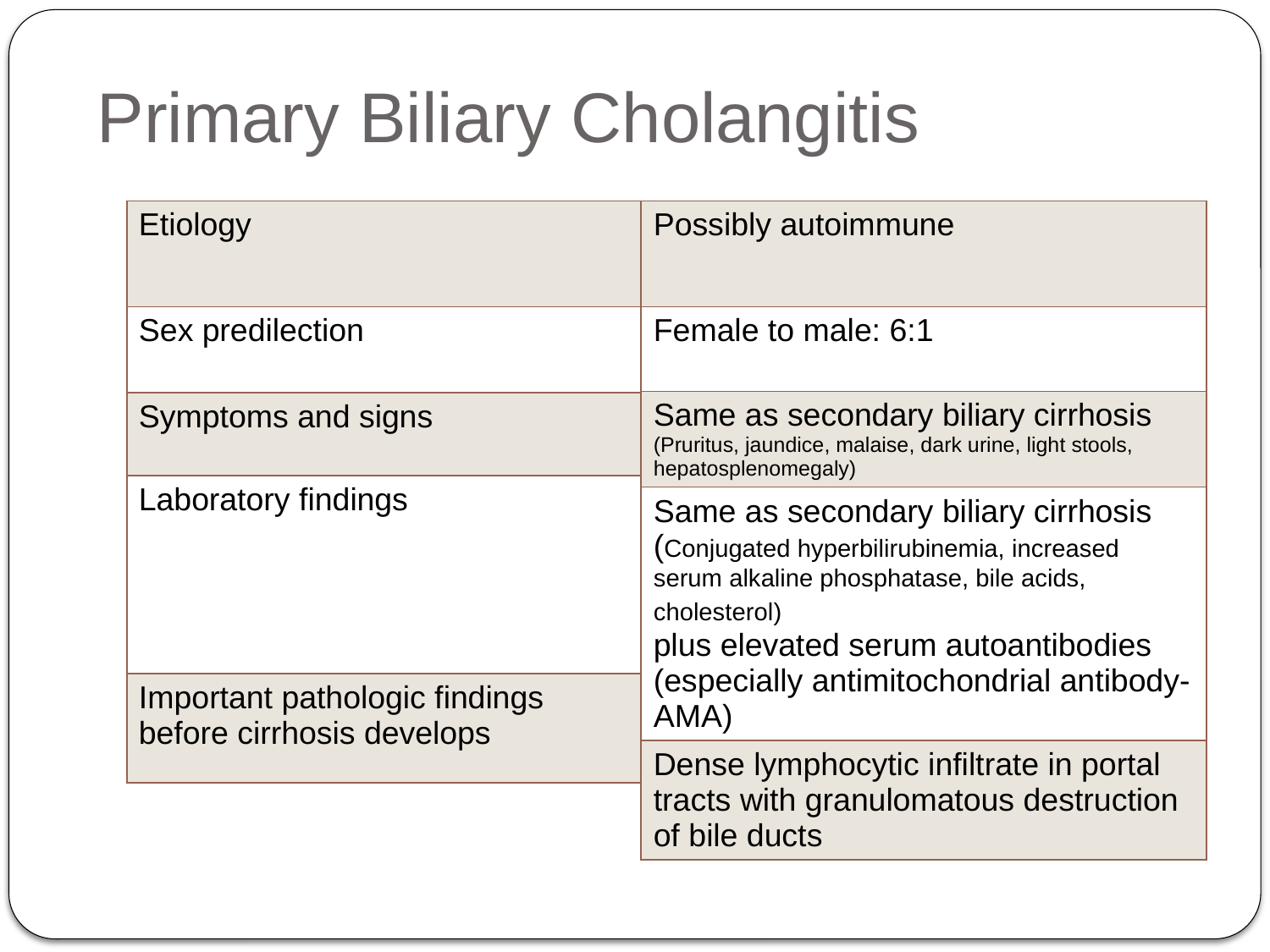

# Primary Biliary Cholangitis
| Possibly autoimmune |
| --- |
| Female to male: 6:1 |
| Same as secondary biliary cirrhosis (Pruritus, jaundice, malaise, dark urine, light stools, hepatosplenomegaly) |
| Same as secondary biliary cirrhosis (Conjugated hyperbilirubinemia, increased serum alkaline phosphatase, bile acids, cholesterol) plus elevated serum autoantibodies (especially antimitochondrial antibody-AMA) |
| Dense lymphocytic infiltrate in portal tracts with granulomatous destruction of bile ducts |
| Etiology |
| --- |
| Sex predilection |
| Symptoms and signs |
| Laboratory findings |
| Important pathologic findings before cirrhosis develops |